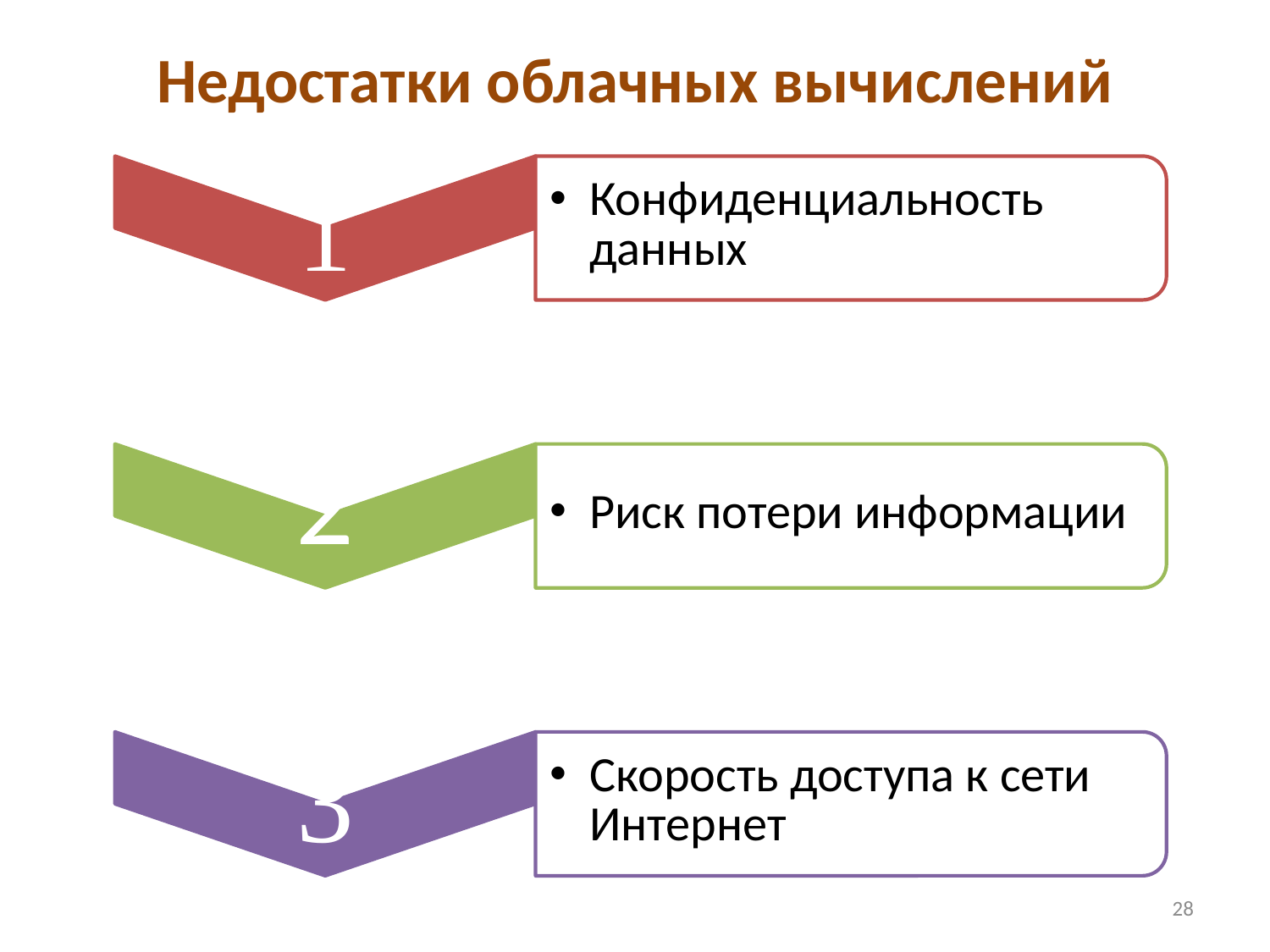

# Недостатки облачных вычислений
1
Конфиденциальность данных
2
Риск потери информации
3
Скорость доступа к сети Интернет
28